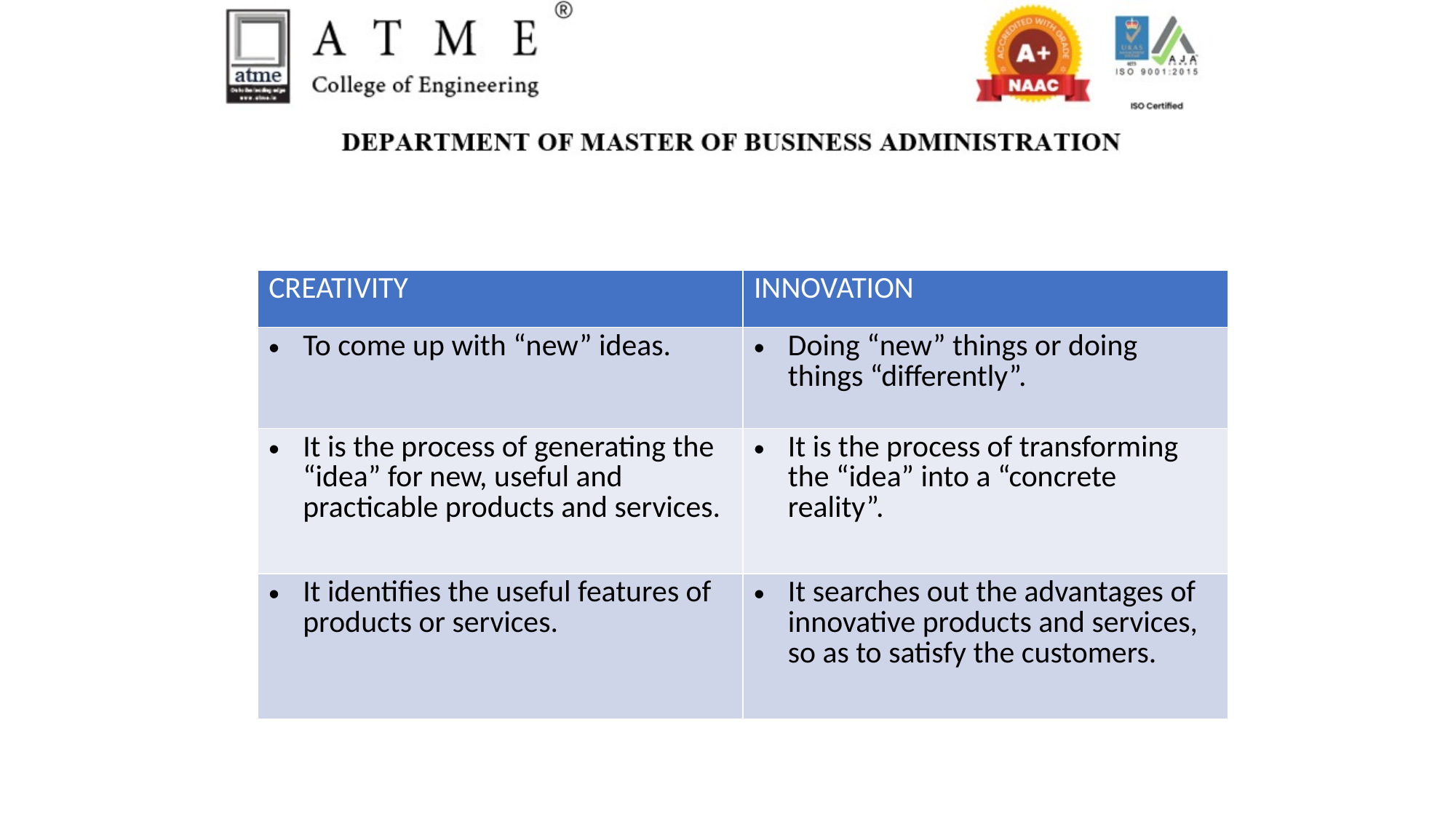

| CREATIVITY | INNOVATION |
| --- | --- |
| To come up with “new” ideas. | Doing “new” things or doing things “differently”. |
| It is the process of generating the “idea” for new, useful and practicable products and services. | It is the process of transforming the “idea” into a “concrete reality”. |
| It identifies the useful features of products or services. | It searches out the advantages of innovative products and services, so as to satisfy the customers. |